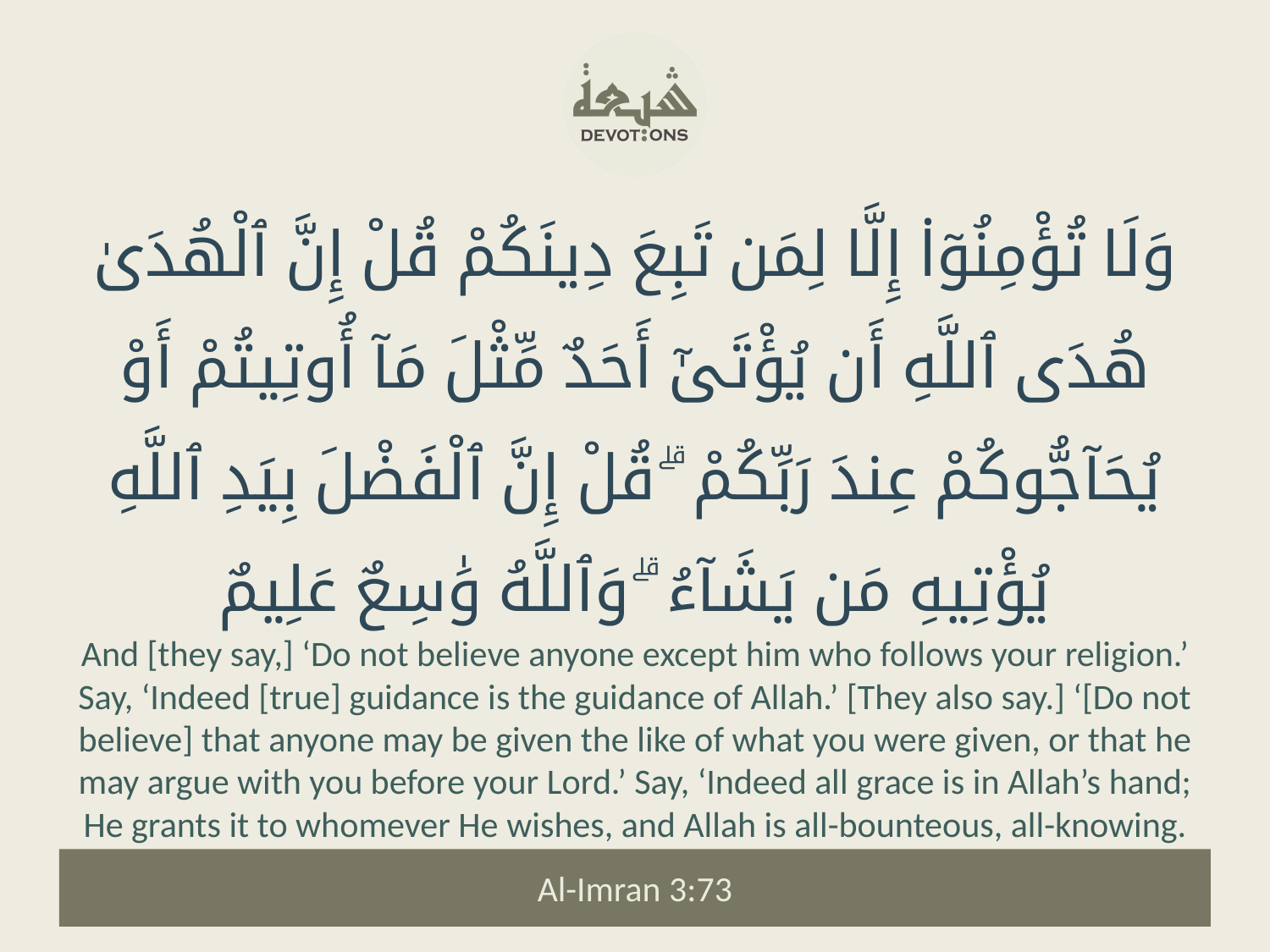

وَلَا تُؤْمِنُوٓا۟ إِلَّا لِمَن تَبِعَ دِينَكُمْ قُلْ إِنَّ ٱلْهُدَىٰ هُدَى ٱللَّهِ أَن يُؤْتَىٰٓ أَحَدٌ مِّثْلَ مَآ أُوتِيتُمْ أَوْ يُحَآجُّوكُمْ عِندَ رَبِّكُمْ ۗ قُلْ إِنَّ ٱلْفَضْلَ بِيَدِ ٱللَّهِ يُؤْتِيهِ مَن يَشَآءُ ۗ وَٱللَّهُ وَٰسِعٌ عَلِيمٌ
And [they say,] ‘Do not believe anyone except him who follows your religion.’ Say, ‘Indeed [true] guidance is the guidance of Allah.’ [They also say.] ‘[Do not believe] that anyone may be given the like of what you were given, or that he may argue with you before your Lord.’ Say, ‘Indeed all grace is in Allah’s hand; He grants it to whomever He wishes, and Allah is all-bounteous, all-knowing.
Al-Imran 3:73